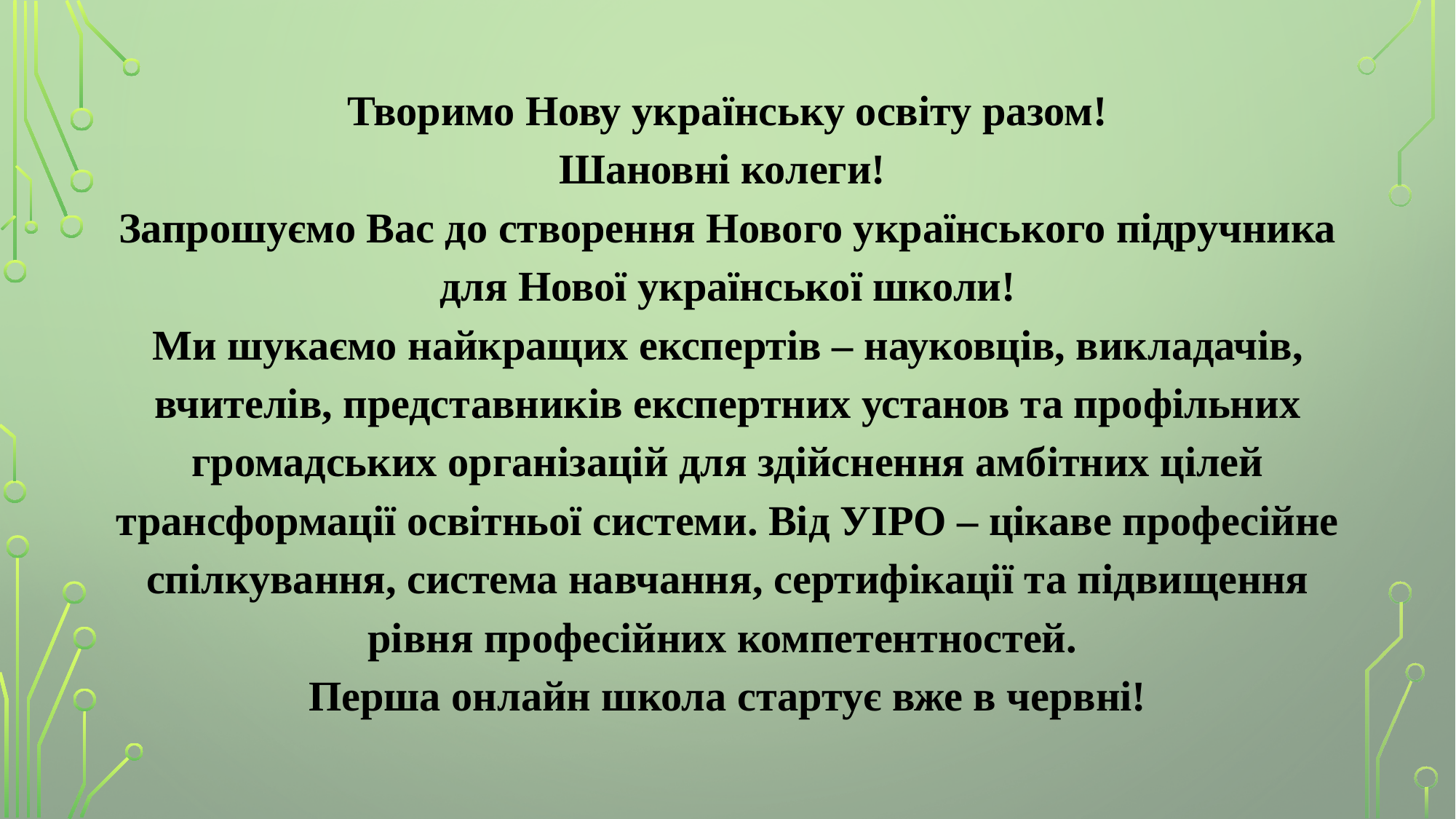

Творимо Нову українську освіту разом!
Шановні колеги!
Запрошуємо Вас до створення Нового українського підручника
 для Нової української школи!
Ми шукаємо найкращих експертів – науковців, викладачів, вчителів, представників експертних установ та профільних громадських організацій для здійснення амбітних цілей трансформації освітньої системи. Від УІРО – цікаве професійне спілкування, система навчання, сертифікації та підвищення рівня професійних компетентностей.
Перша онлайн школа стартує вже в червні!